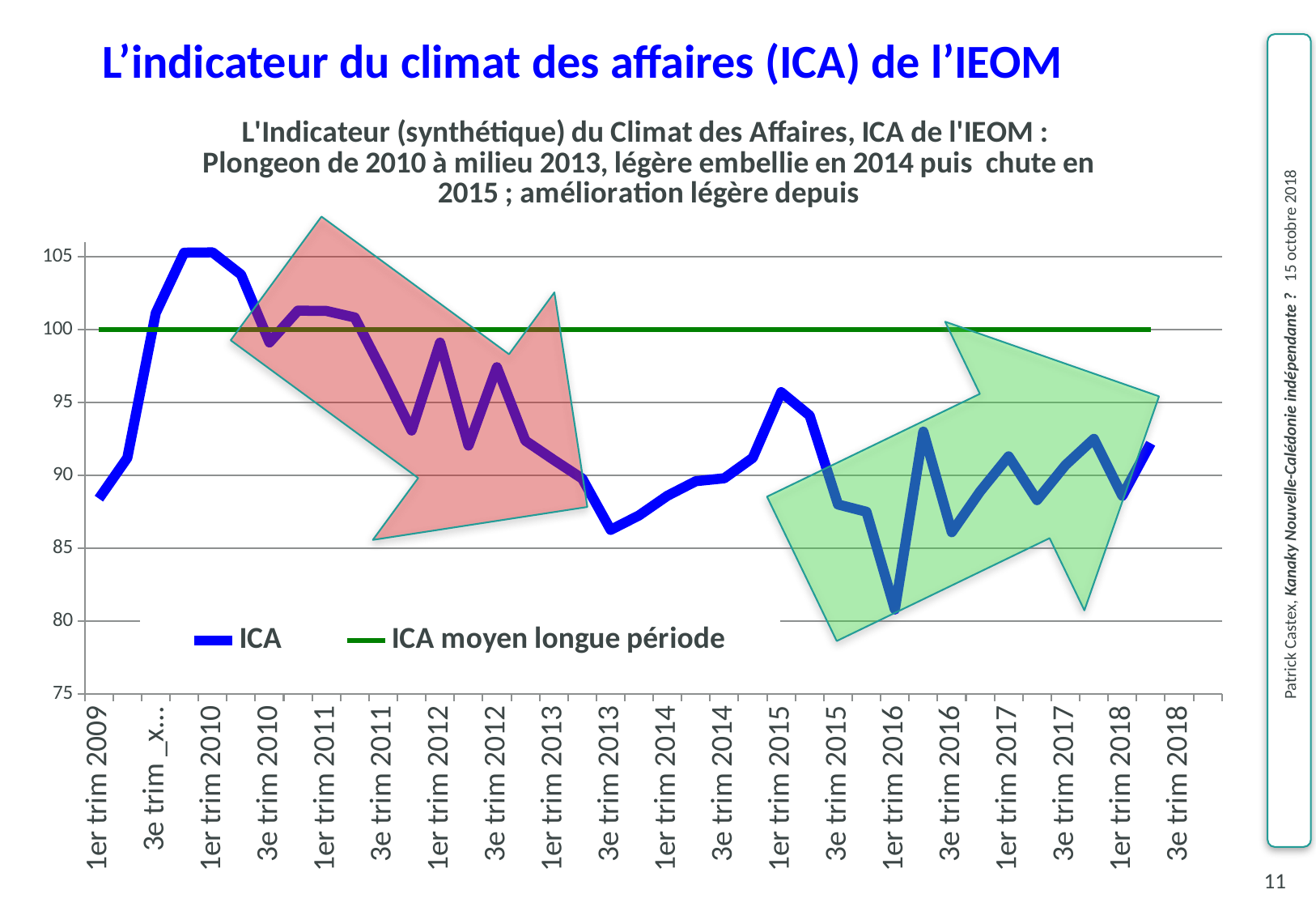

L’indicateur du climat des affaires (ICA) de l’IEOM

### Chart: L'Indicateur (synthétique) du Climat des Affaires, ICA de l'IEOM :
Plongeon de 2010 à milieu 2013, légère embellie en 2014 puis  chute en 2015 ; amélioration légère depuis

| Category | ICA | ICA moyen longue période |
|---|---|---|
| 1er trim 2009 | 88.4 | 100.0 |
| 2e trim_x000d_ 2009 | 91.2 | 100.0 |
| 3e trim _x000d_2009 | 101.12 | 100.0 |
| 4e trim _x000d_2009 | 105.26 | 100.0 |
| 1er trim 2010 | 105.28 | 100.0 |
| 2e trim 2010 | 103.76 | 100.0 |
| 3e trim 2010 | 99.11 | 100.0 |
| 4e trim 2010 | 101.29 | 100.0 |
| 1er trim 2011 | 101.27 | 100.0 |
| 2e trim 2011 | 100.82 | 100.0 |
| 3e trim 2011 | 97.04 | 100.0 |
| 4e trim 2011 | 93.07 | 100.0 |
| 1er trim 2012 | 99.1 | 100.0 |
| 2e trim 2012 | 92.04 | 100.0 |
| 3e trim 2012 | 97.41 | 100.0 |
| 4e trim 2012 | 92.38 | 100.0 |
| 1er trim 2013 | 91.06 | 100.0 |
| 2e trim 2013 | 89.78 | 100.0 |
| 3e trim 2013 | 86.26 | 100.0 |
| 4e trim 2013 | 87.25 | 100.0 |
| 1er trim 2014 | 88.6 | 100.0 |
| 2e trim 2014 | 89.6 | 100.0 |
| 3e trim 2014 | 89.8 | 100.0 |
| 4e trim 2014 | 91.2 | 100.0 |
| 1er trim 2015 | 95.7 | 100.0 |
| 2e trim 2015 | 94.1 | 100.0 |
| 3e trim 2015 | 88.0 | 100.0 |
| 4e trim 2015 | 87.5 | 100.0 |
| 1er trim 2016 | 80.8 | 100.0 |
| 2e trim 2016 | 93.0 | 100.0 |
| 3e trim 2016 | 86.1 | 100.0 |
| 4e trim 2016 | 88.9 | 100.0 |
| 1er trim 2017 | 91.3 | 100.0 |
| 2e trim 2017 | 88.3 | 100.0 |
| 3e trim 2017 | 90.7 | 100.0 |
| 4e trim 2017 | 92.5 | 100.0 |
| 1er trim 2018 | 88.6 | 100.0 |
| 2e trim 2018 | 92.2 | 100.0 |
| 3e trim 2018 | None | None |
| 4e trim 2018 | None | None |